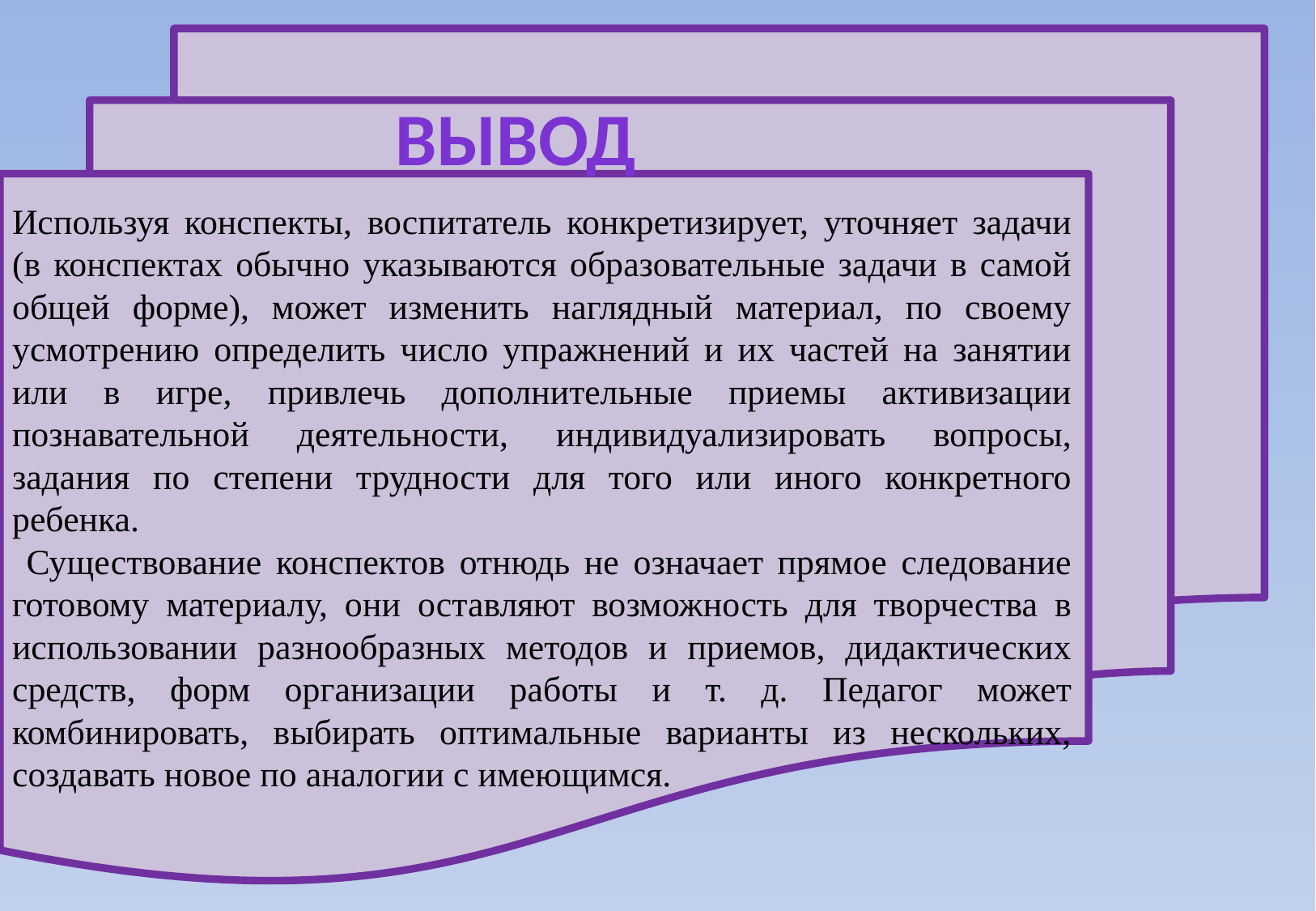

Вывод
Используя конспекты, воспитатель конкретизирует, уточняет задачи (в конспектах обычно указываются образовательные задачи в самой общей форме), может изменить наглядный материал, по своему усмотрению определить число упражнений и их частей на занятии или в игре, привлечь дополнительные приемы активизации познавательной деятельности, индивидуализировать вопросы, задания по степени трудности для того или иного конкретного ребенка.
 Существование конспектов отнюдь не означает прямое следование готовому материалу, они оставляют возможность для творчества в использовании разнообразных методов и приемов, дидактических средств, форм организации работы и т. д. Педагог может комбинировать, выбирать оптимальные варианты из нескольких, создавать новое по аналогии с имеющимся.